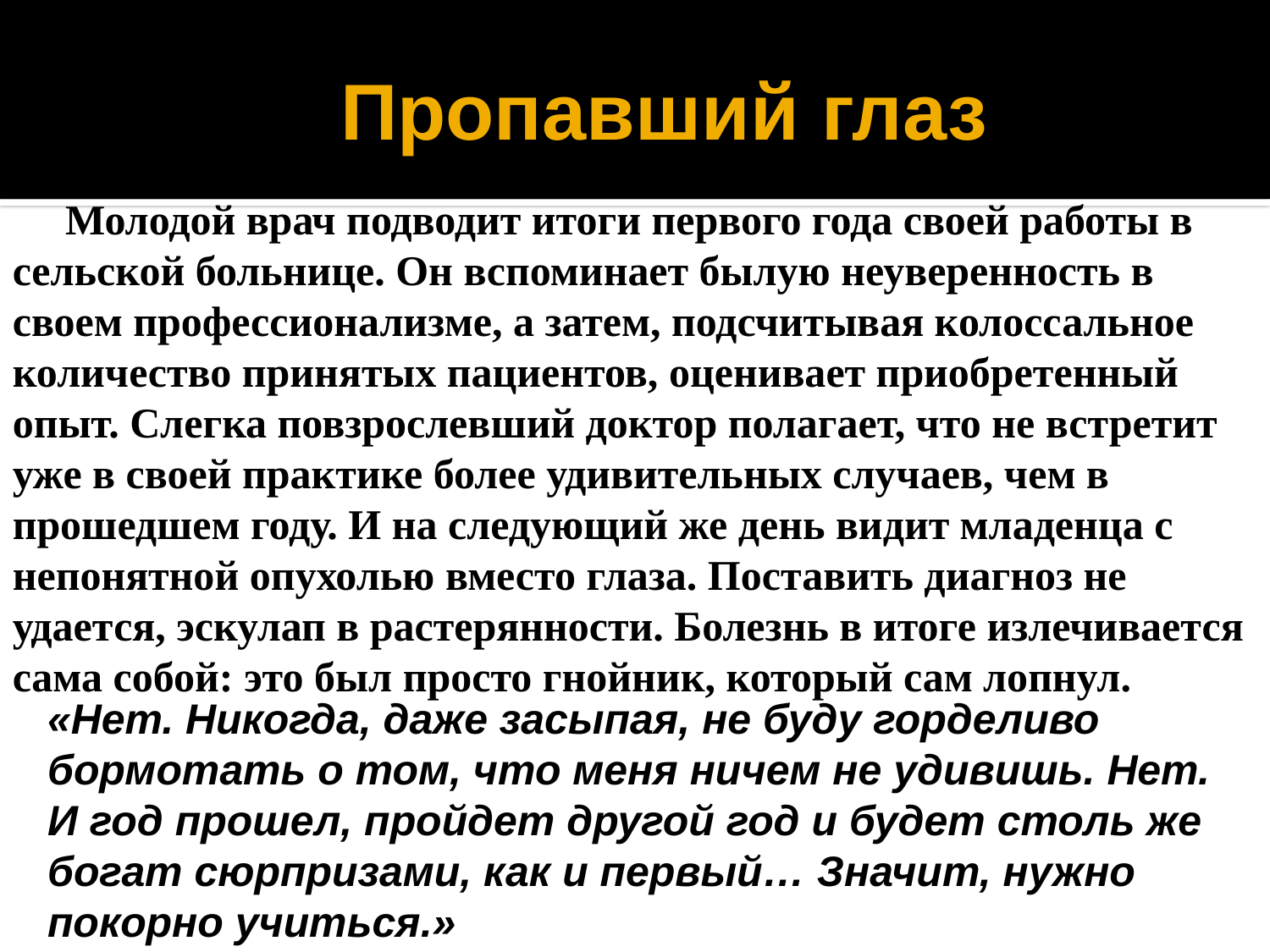

# Пропавший глаз
     Молодой врач подводит итоги первого года своей работы в сельской больнице. Он вспоминает былую неуверенность в своем профессионализме, а затем, подсчитывая колоссальное количество принятых пациентов, оценивает приобретенный опыт. Слегка повзрослевший доктор полагает, что не встретит уже в своей практике более удивительных случаев, чем в прошедшем году. И на следующий же день видит младенца с непонятной опухолью вместо глаза. Поставить диагноз не удается, эскулап в растерянности. Болезнь в итоге излечивается сама собой: это был просто гнойник, который сам лопнул.

«Нет. Никогда, даже засыпая, не буду горделиво бормотать о том, что меня ничем не удивишь. Нет. И год прошел, пройдет другой год и будет столь же богат сюрпризами, как и первый… Значит, нужно покорно учиться.»